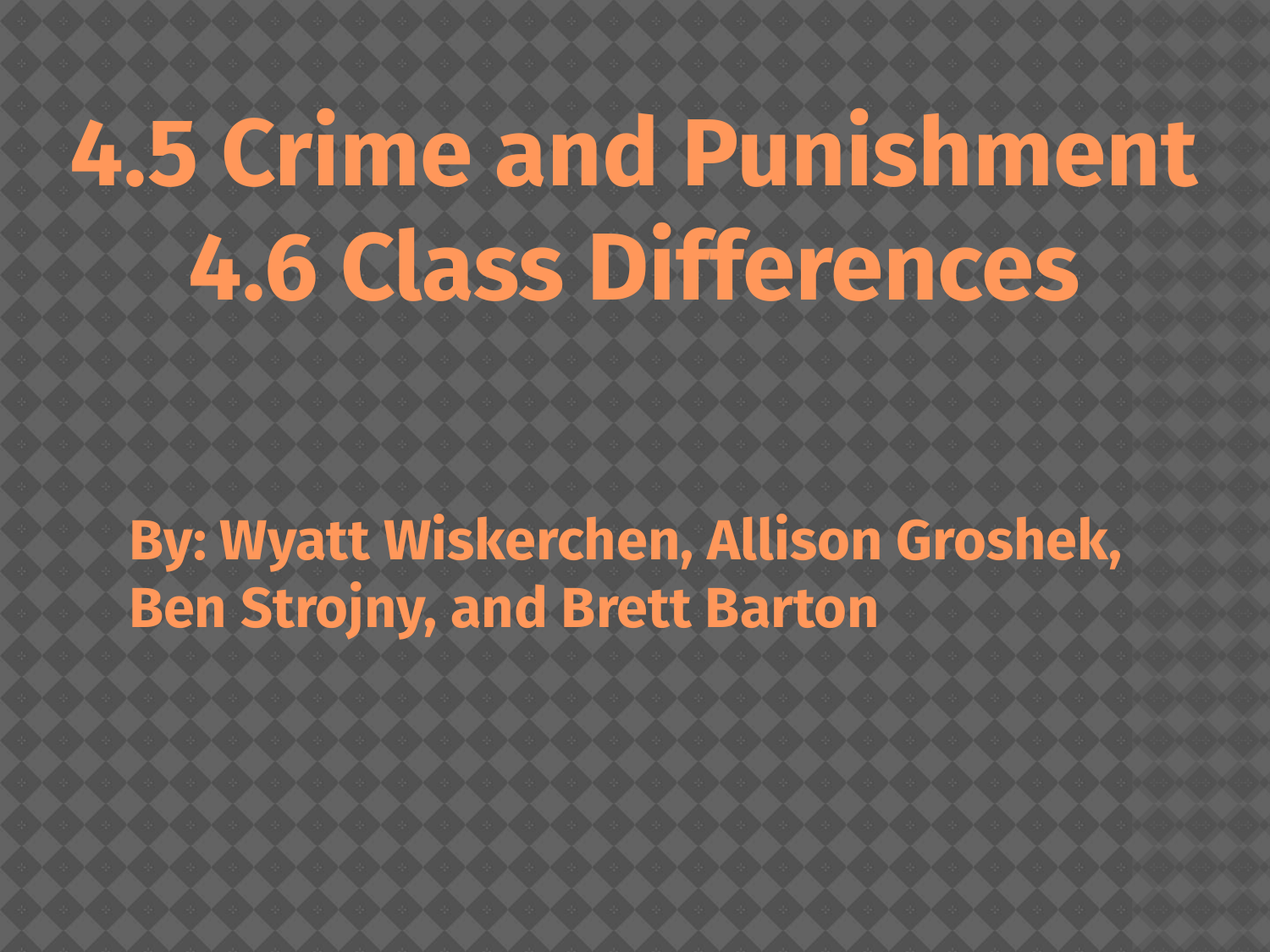

4.5 Crime and Punishment
4.6 Class Differences
By: Wyatt Wiskerchen, Allison Groshek, Ben Strojny, and Brett Barton